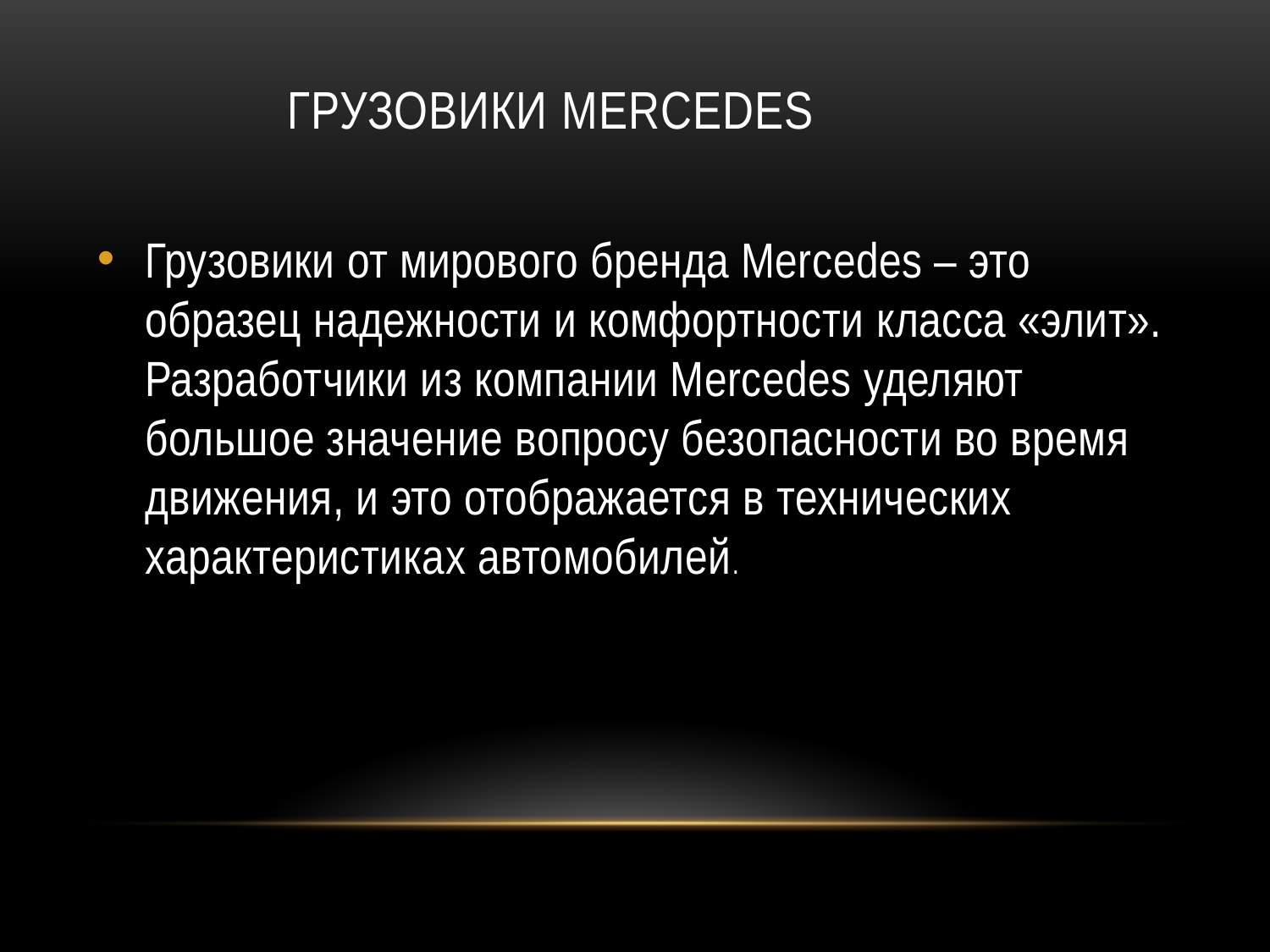

# Грузовики Mercedes
Грузовики от мирового бренда Mercedes – это образец надежности и комфортности класса «элит». Разработчики из компании Mercedes уделяют большое значение вопросу безопасности во время движения, и это отображается в технических характеристиках автомобилей.